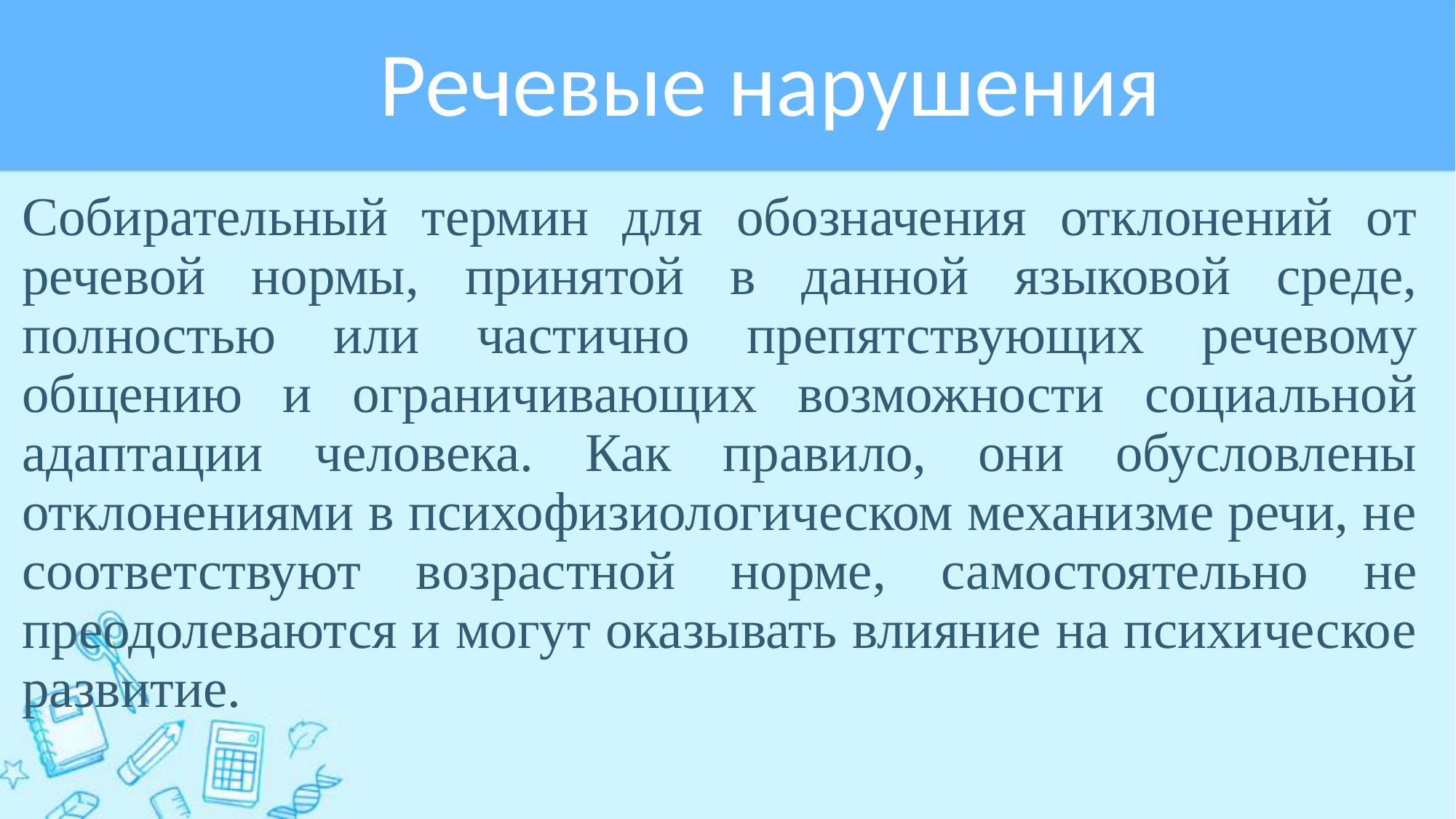

# Речевые нарушения
Собирательный термин для обозначения отклонений от речевой нормы, принятой в данной языковой среде, полностью или частично препятствующих речевому общению и ограничивающих возможности социальной адаптации человека. Как правило, они обусловлены отклонениями в психофизиологическом механизме речи, не соответствуют возрастной норме, самостоятельно не преодолеваются и могут оказывать влияние на психическое развитие.